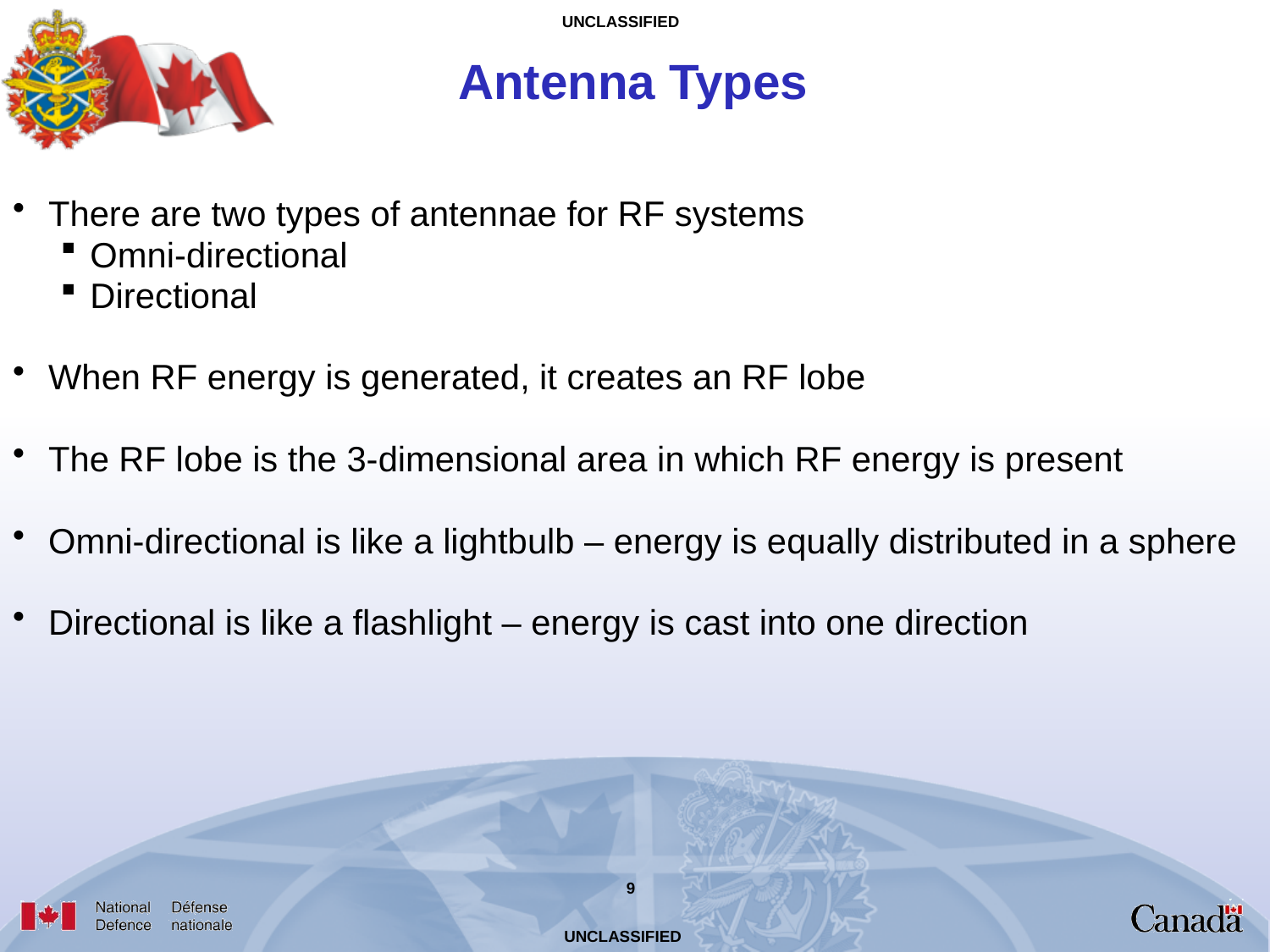

# Antenna Types

There are two types of antennae for RF systems
Omni-directional
Directional

When RF energy is generated, it creates an RF lobe

The RF lobe is the 3-dimensional area in which RF energy is present

Omni-directional is like a lightbulb – energy is equally distributed in a sphere

Directional is like a flashlight – energy is cast into one direction